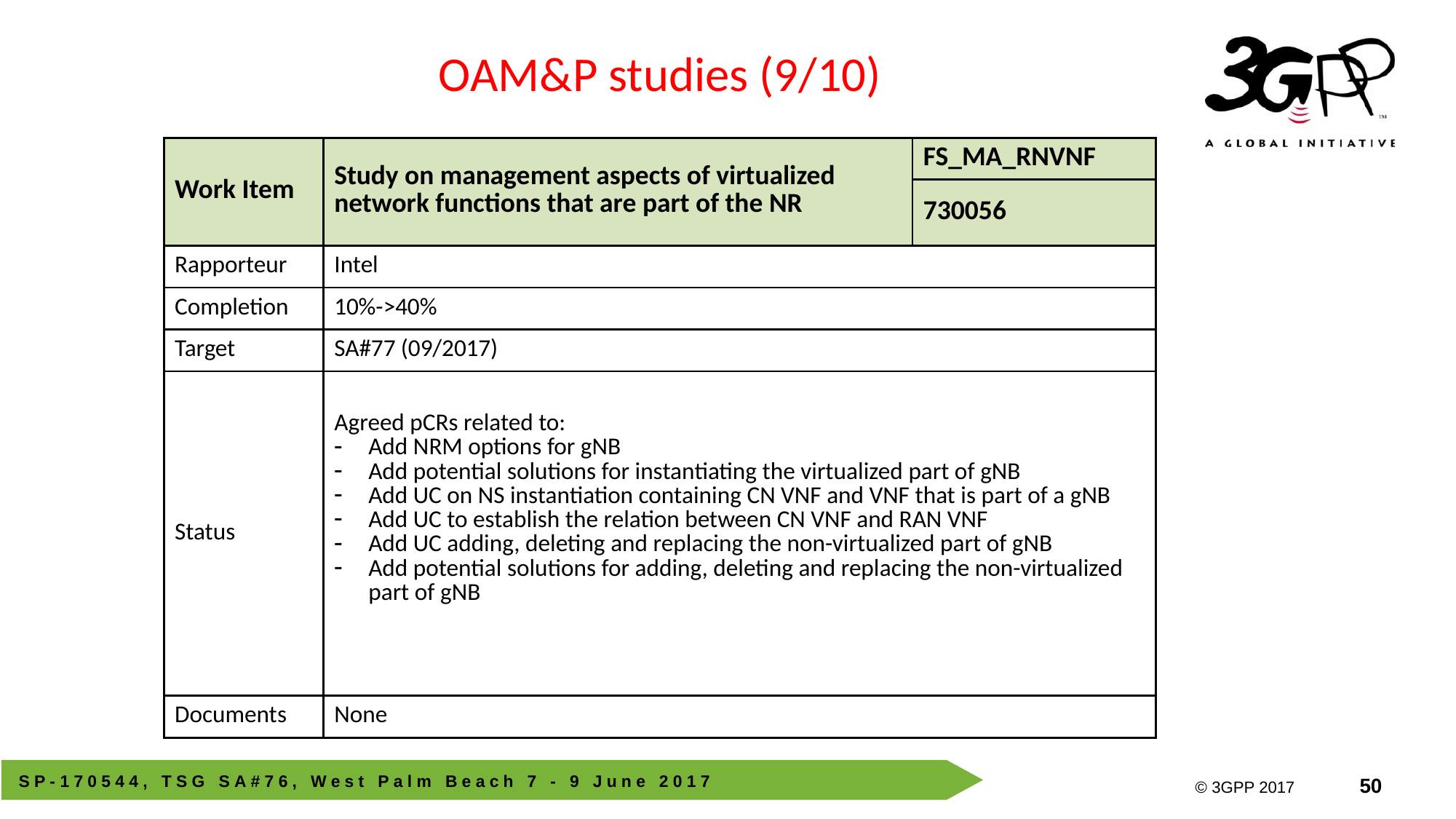

OAM&P studies (9/10)
| Work Item | Study on management aspects of virtualized network functions that are part of the NR | FS\_MA\_RNVNF |
| --- | --- | --- |
|  |  | 730056 |
| Rapporteur | Intel |  |
| Completion | 10%->40% |  |
| Target | SA#77 (09/2017) |  |
| Status | Agreed pCRs related to: Add NRM options for gNB Add potential solutions for instantiating the virtualized part of gNB Add UC on NS instantiation containing CN VNF and VNF that is part of a gNB Add UC to establish the relation between CN VNF and RAN VNF Add UC adding, deleting and replacing the non-virtualized part of gNB Add potential solutions for adding, deleting and replacing the non-virtualized part of gNB |  |
| Documents | None |  |